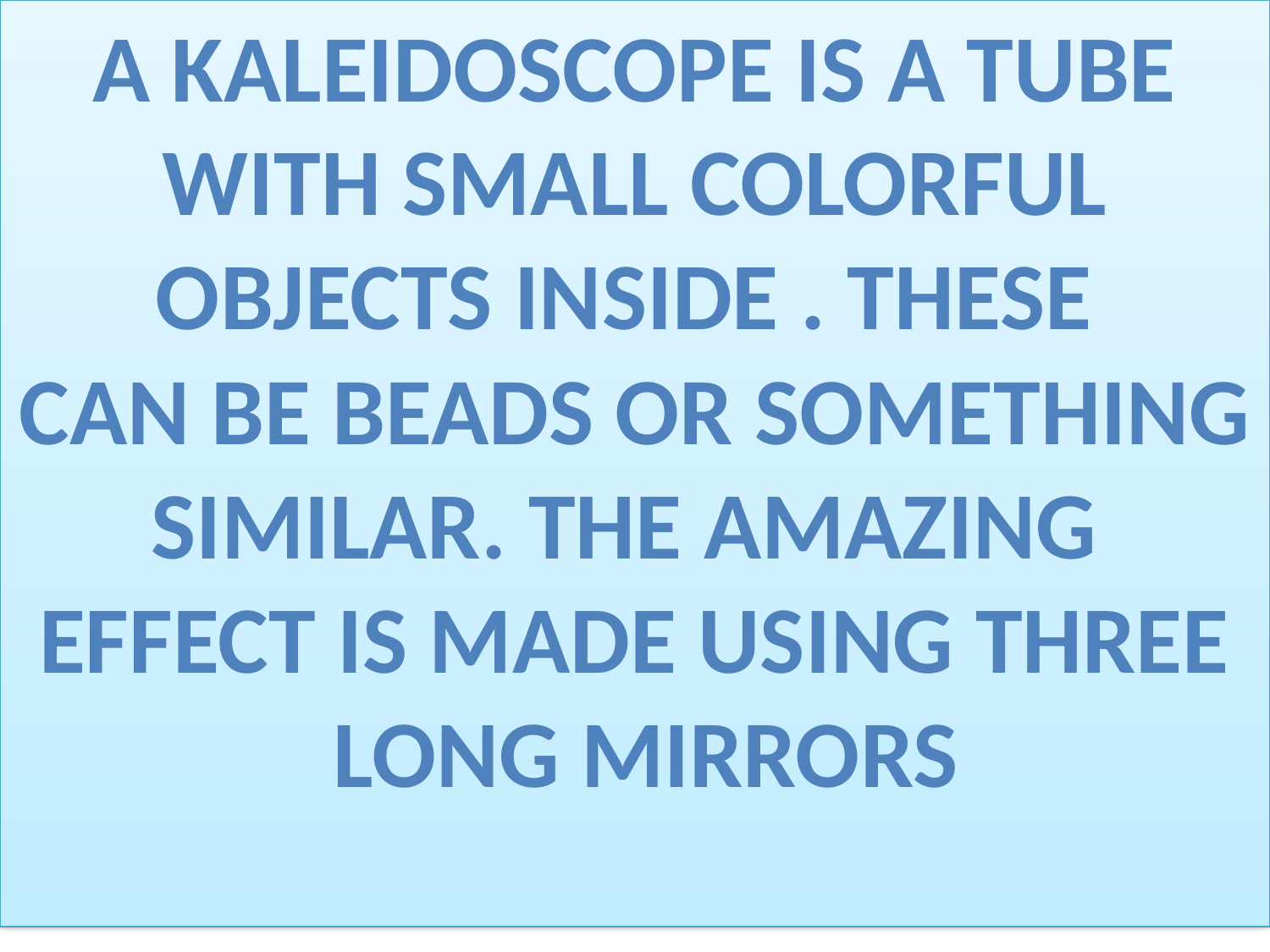

A Kaleidoscope is a tube
With small colorful
Objects inside . These
Can be beads or something
Similar. The amazing
Effect Is made using three
 long mirrors